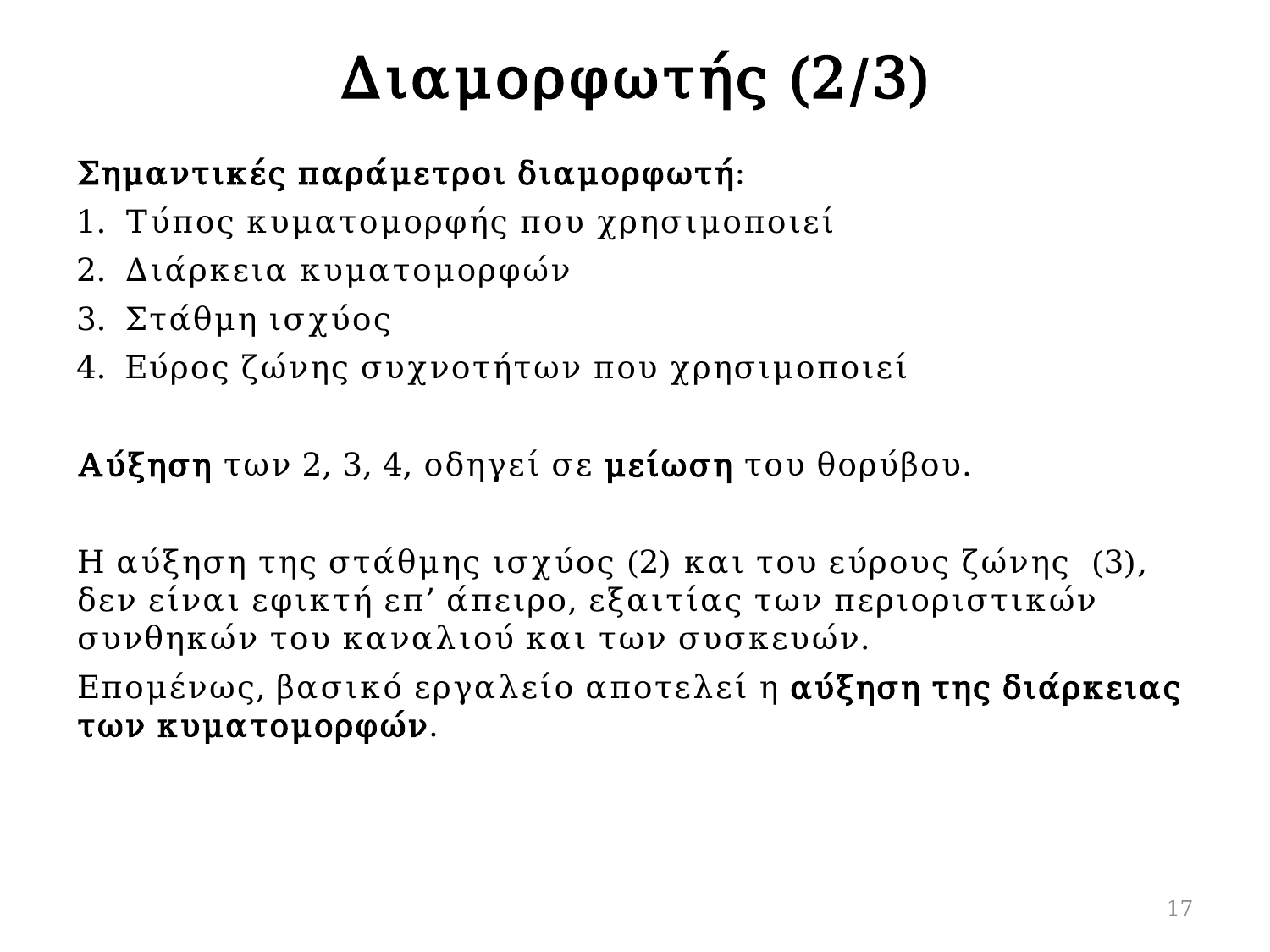

# Διαμορφωτής (2/3)
Σημαντικές παράμετροι διαμορφωτή:
Τύπος κυματομορφής που χρησιμοποιεί
Διάρκεια κυματομορφών
Στάθμη ισχύος
Εύρος ζώνης συχνοτήτων που χρησιμοποιεί

Αύξηση των 2, 3, 4, οδηγεί σε μείωση του θορύβου.

Η αύξηση της στάθμης ισχύος (2) και του εύρους ζώνης  (3), δεν είναι εφικτή επ’ άπειρο, εξαιτίας των περιοριστικών συνθηκών του καναλιού και των συσκευών.
Επομένως, βασικό εργαλείο αποτελεί η αύξηση της διάρκειας των κυματομορφών.

17